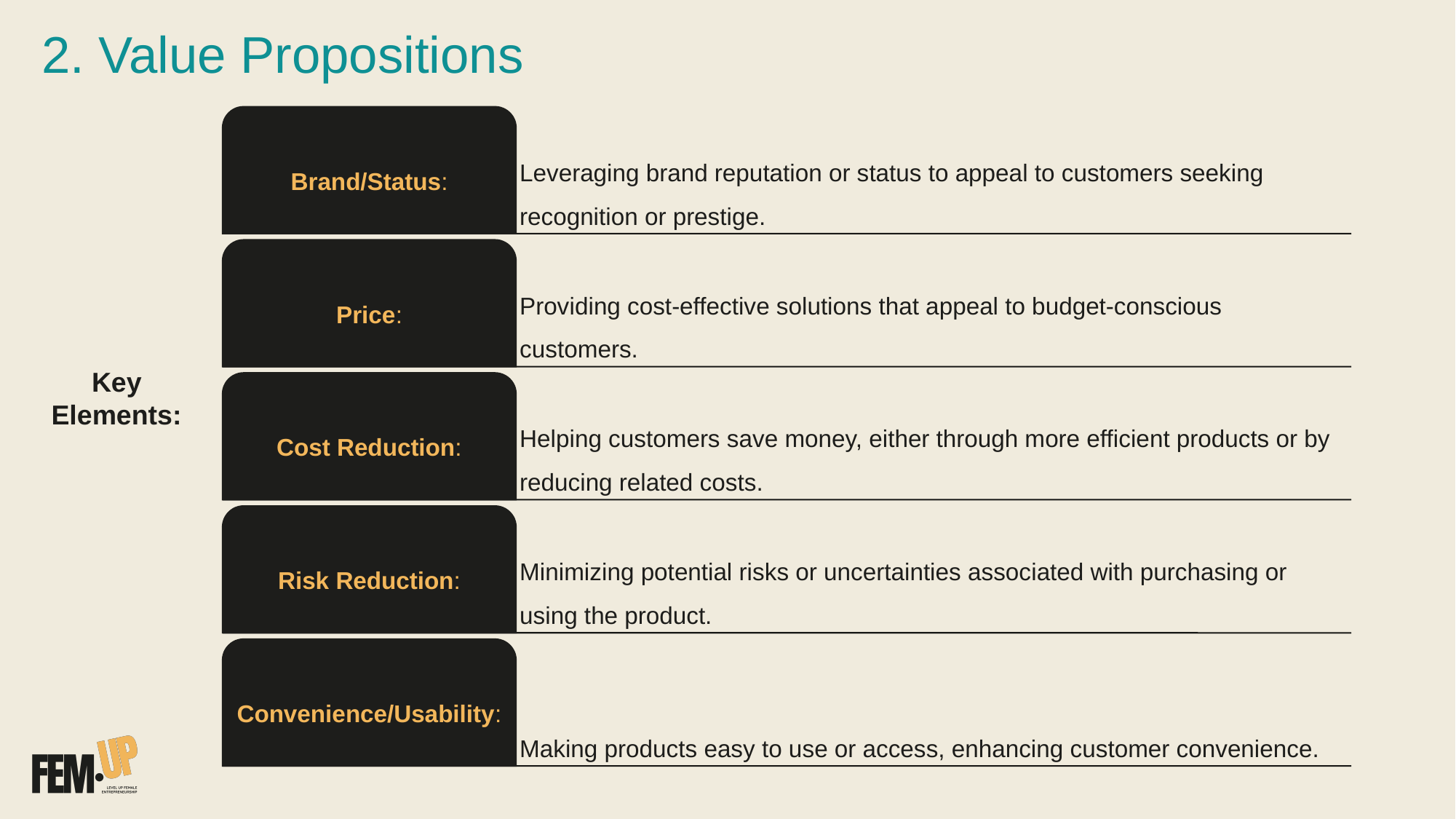

# 2. Value Propositions
Leveraging brand reputation or status to appeal to customers seeking recognition or prestige.
Brand/Status:
Providing cost-effective solutions that appeal to budget-conscious customers.
Price:
Helping customers save money, either through more efficient products or by reducing related costs.
Cost Reduction:
Minimizing potential risks or uncertainties associated with purchasing or using the product.
Risk Reduction:
Making products easy to use or access, enhancing customer convenience.
Convenience/Usability:
Key Elements: